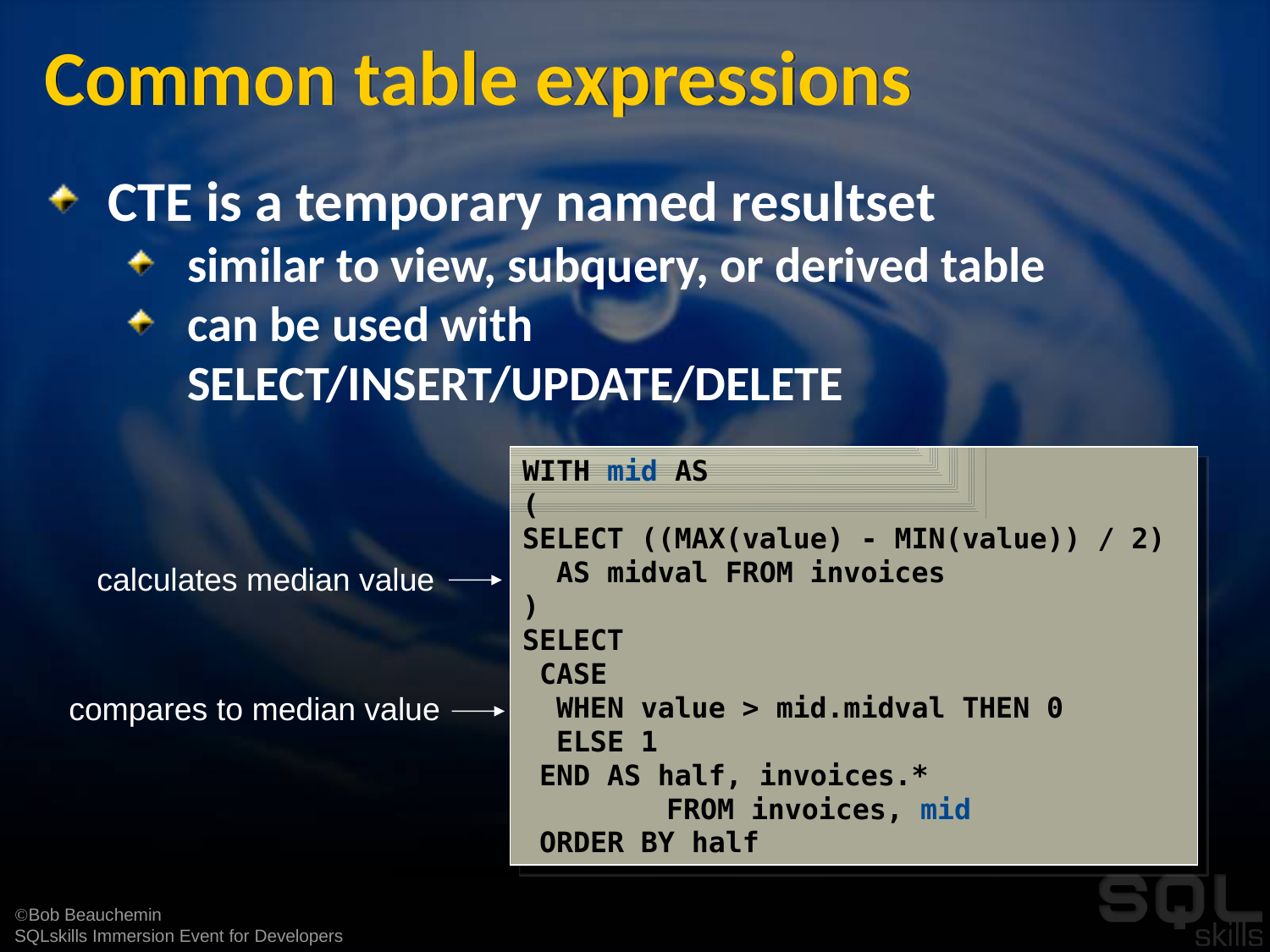

# Common table expressions
CTE is a temporary named resultset
similar to view, subquery, or derived table
can be used with SELECT/INSERT/UPDATE/DELETE
WITH mid AS
(
SELECT ((MAX(value) - MIN(value)) / 2)
  AS midval FROM invoices
)
SELECT
 CASE
  WHEN value > mid.midval THEN 0
  ELSE 1
 END AS half, invoices.*
	 FROM invoices, mid
 ORDER BY half
calculates median value

compares to median value